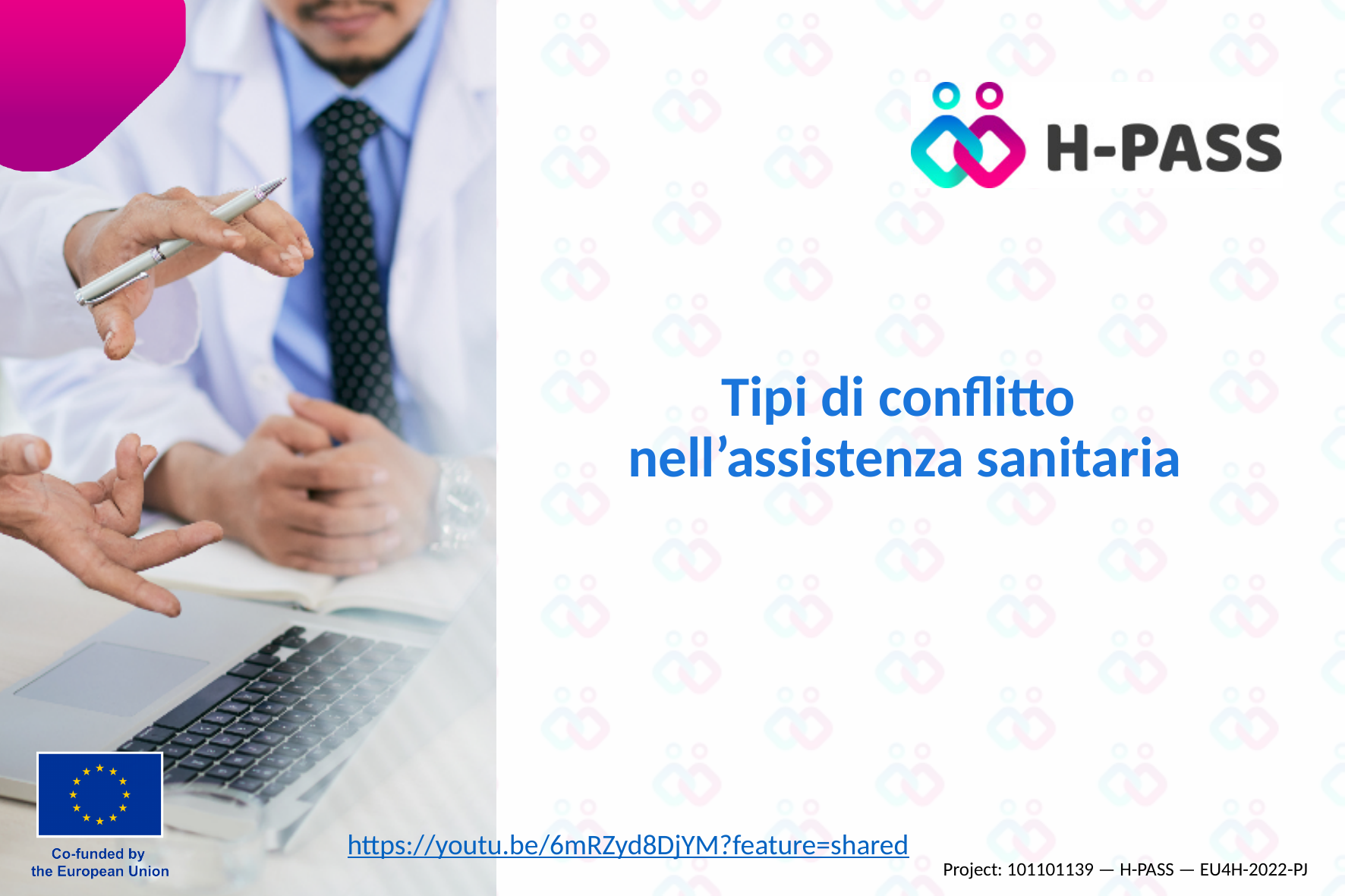

# Tipi di conflitto nell’assistenza sanitaria
https://youtu.be/6mRZyd8DjYM?feature=shared
Project: 101101139 — H-PASS — EU4H-2022-PJ